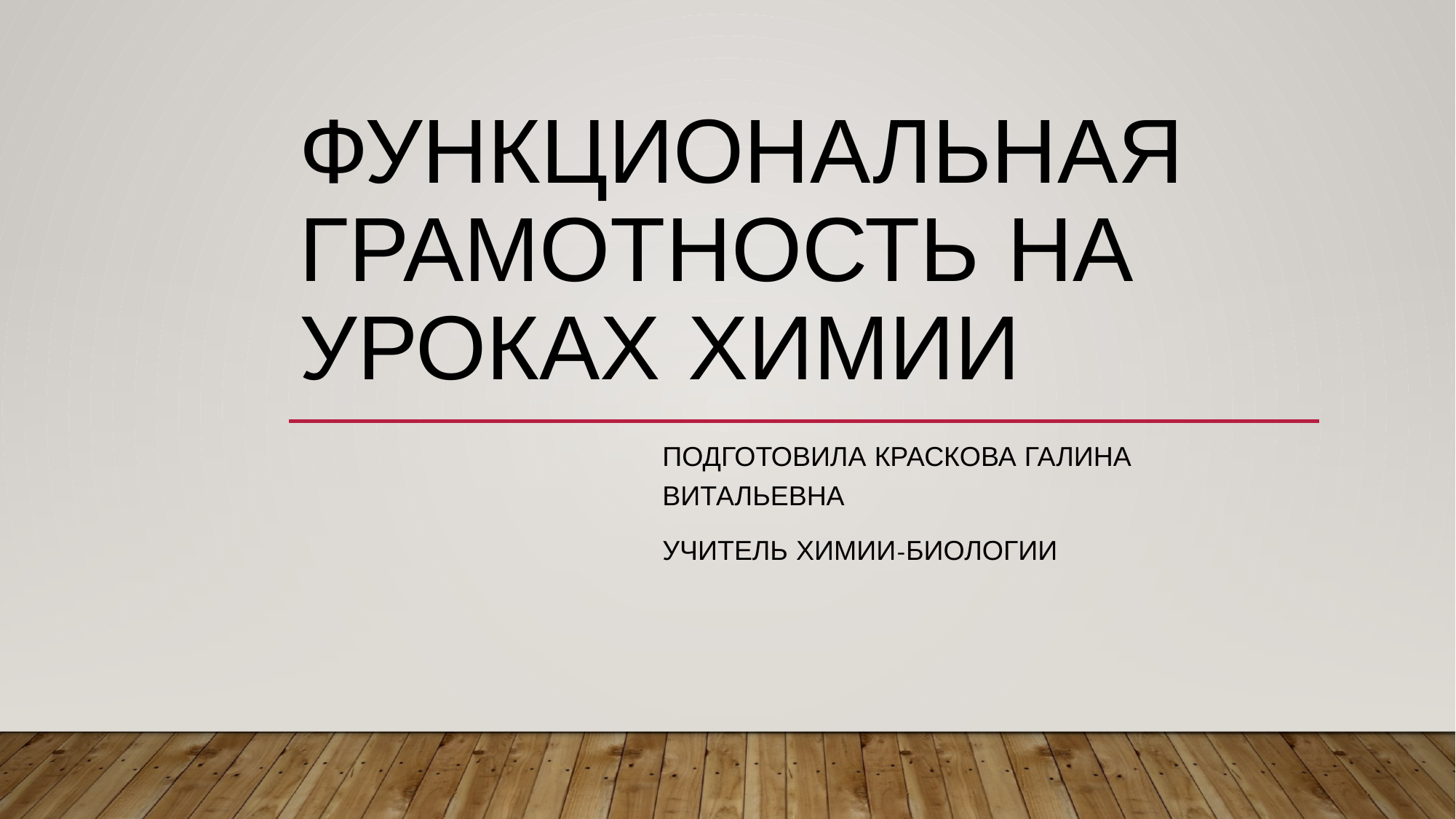

# Функциональная грамотность на уроках химии
Подготовила Краскова Галина Витальевна
Учитель химии-биологии